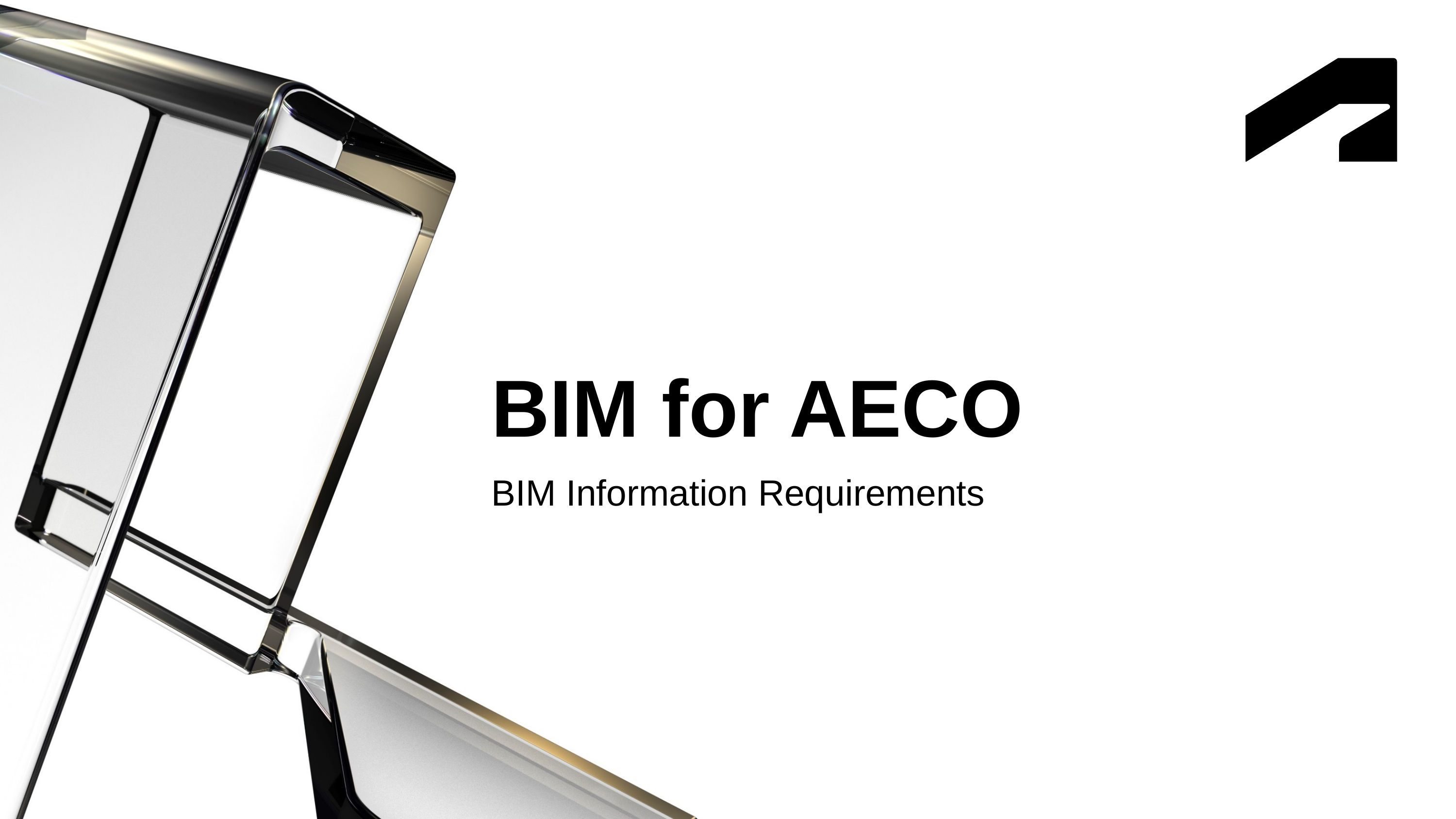

# BIM for AECO
BIM Information Requirements